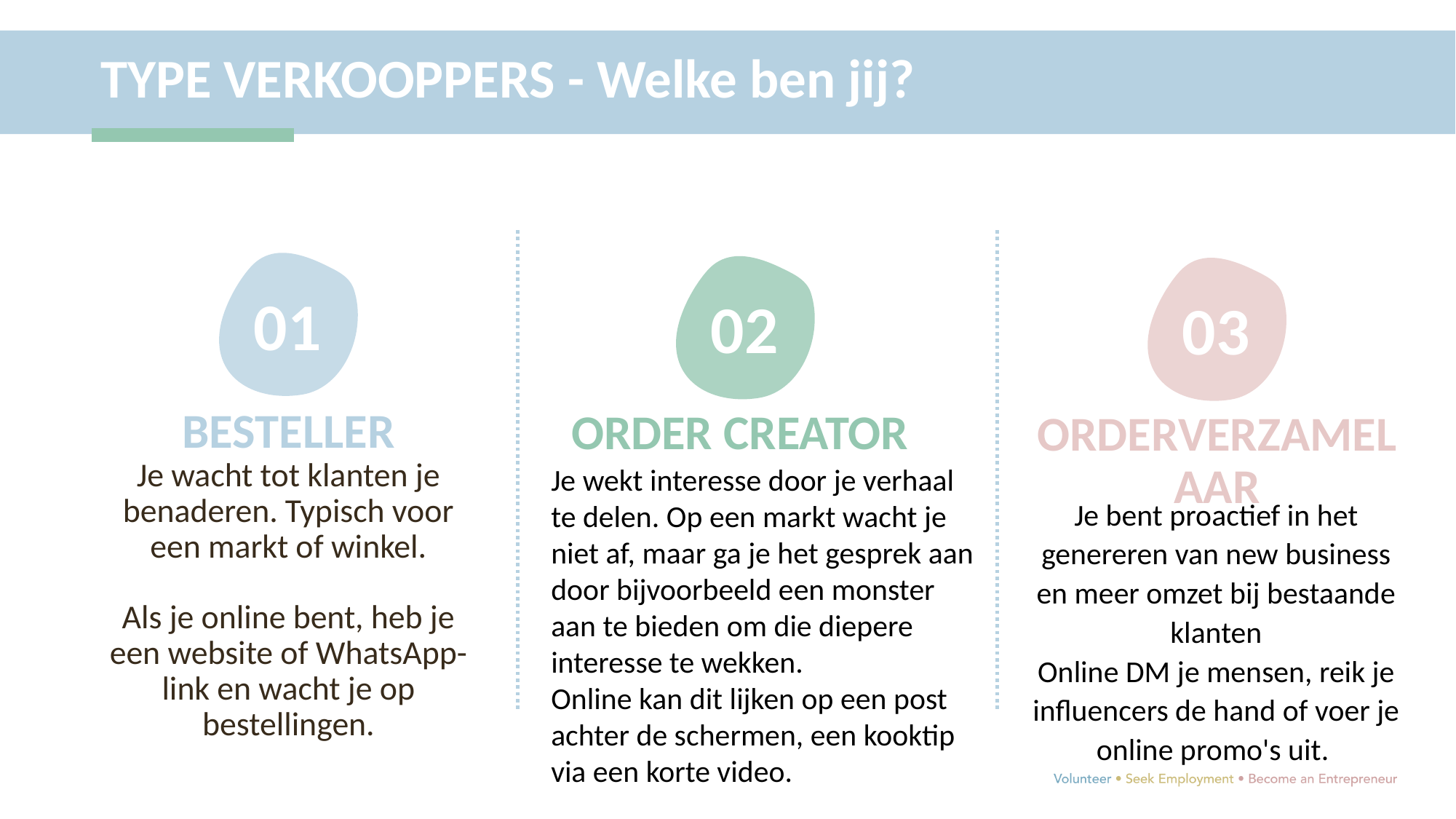

TYPE VERKOOPPERS - Welke ben jij?

01

02

03
ORDER CREATOR

ORDERVERZAMELAAR
BESTELLER
Je wacht tot klanten je benaderen. Typisch voor een markt of winkel.

Als je online bent, heb je een website of WhatsApp-link en wacht je op bestellingen.
Je wekt interesse door je verhaal te delen. Op een markt wacht je niet af, maar ga je het gesprek aan door bijvoorbeeld een monster aan te bieden om die diepere interesse te wekken.
Online kan dit lijken op een post achter de schermen, een kooktip via een korte video.
Je bent proactief in het genereren van new business en meer omzet bij bestaande klanten
Online DM je mensen, reik je influencers de hand of voer je online promo's uit.